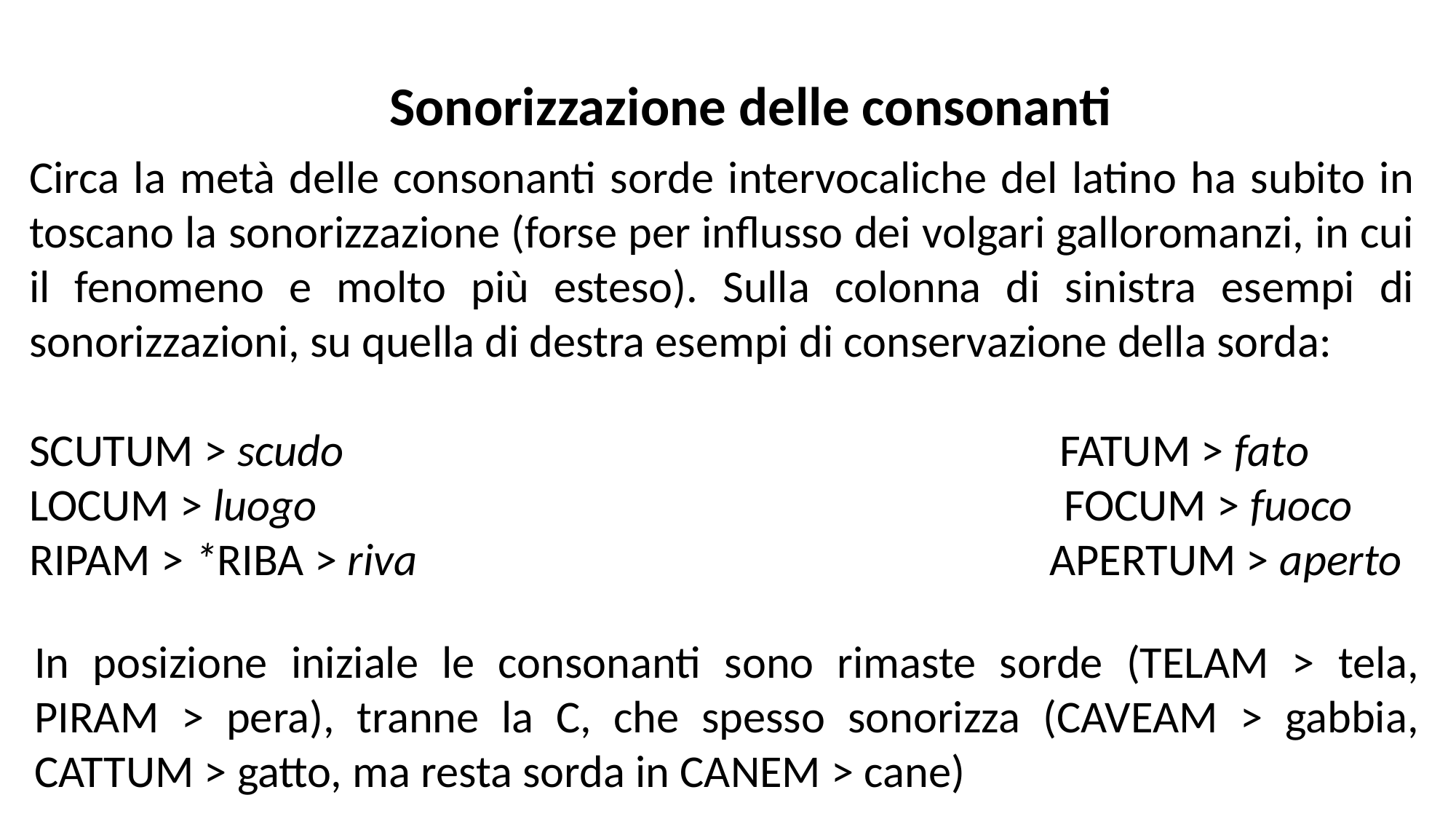

Sonorizzazione delle consonanti
Circa la metà delle consonanti sorde intervocaliche del latino ha subito in toscano la sonorizzazione (forse per influsso dei volgari galloromanzi, in cui il fenomeno e molto più esteso). Sulla colonna di sinistra esempi di sonorizzazioni, su quella di destra esempi di conservazione della sorda:

SCUTUM > scudo                                                                     FATUM > fato
LOCUM > luogo                                                                        FOCUM > fuoco
RIPAM > *RIBA > riva                                                             APERTUM > aperto
In posizione iniziale le consonanti sono rimaste sorde (TELAM > tela, PIRAM > pera), tranne la C, che spesso sonorizza (CAVEAM > gabbia, CATTUM > gatto, ma resta sorda in CANEM > cane)